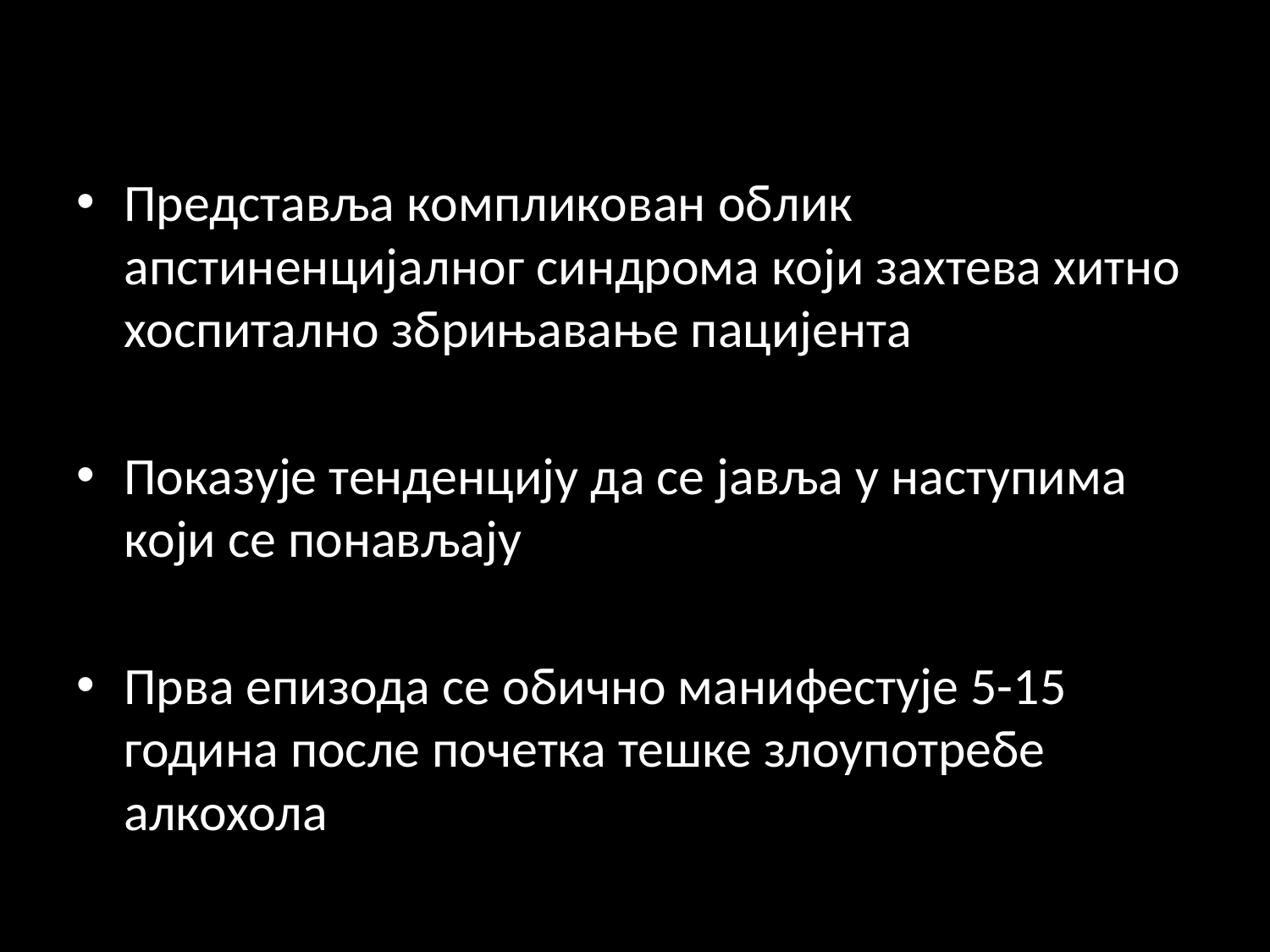

Представља компликован облик апстиненцијалног синдрома који захтева хитно хоспитално збрињавање пацијента

Показује тенденцију да се јавља у наступима који се понављају

Прва епизода се обично манифестује 5-15 година после почетка тешке злоупотребе алкохола